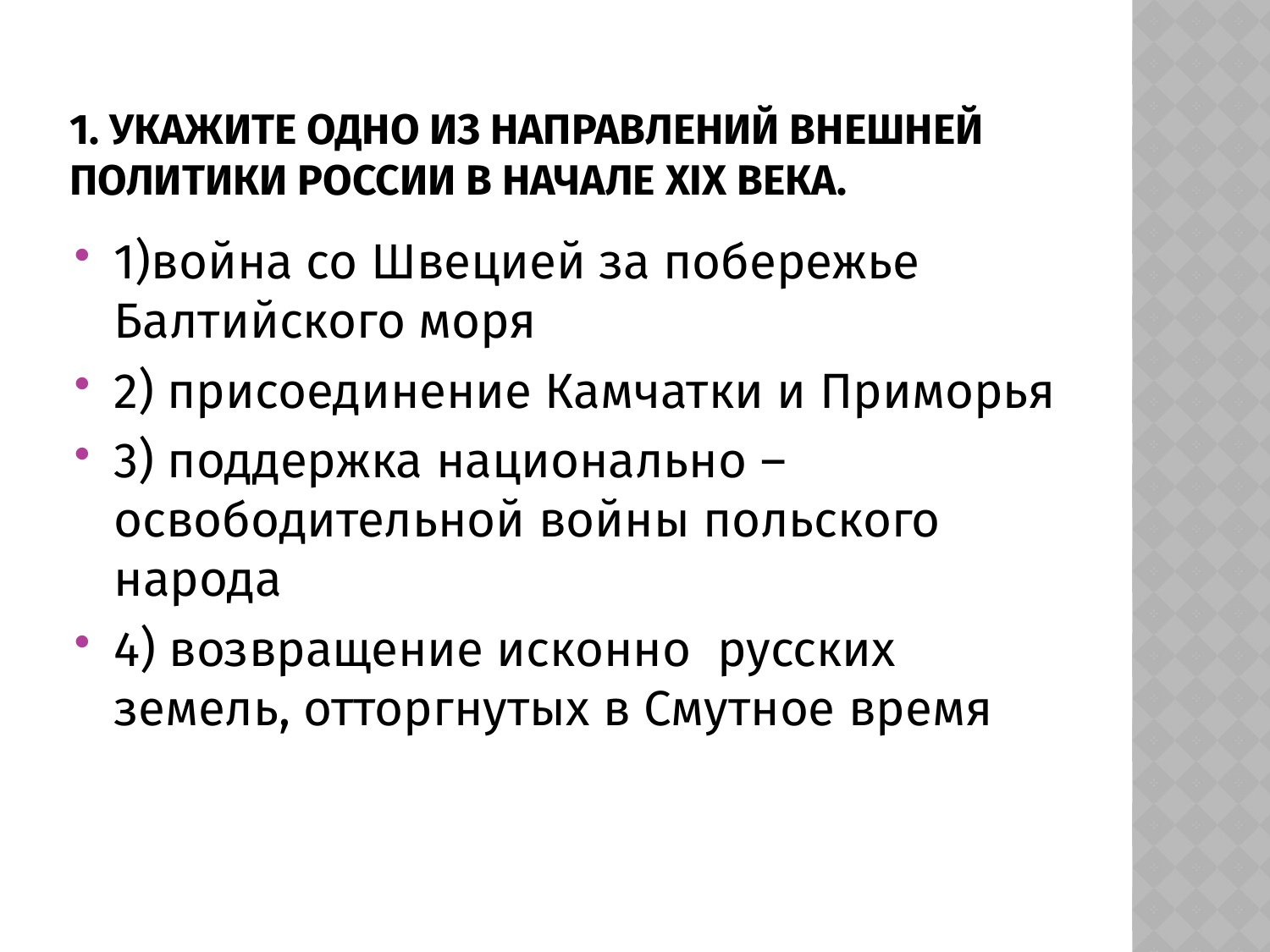

# 1. Укажите одно из направлений внешней политики России в начале XIX века.
1)война со Швецией за побережье Балтийского моря
2) присоединение Камчатки и Приморья
3) поддержка национально – освободительной войны польского народа
4) возвращение исконно  русских земель, отторгнутых в Смутное время